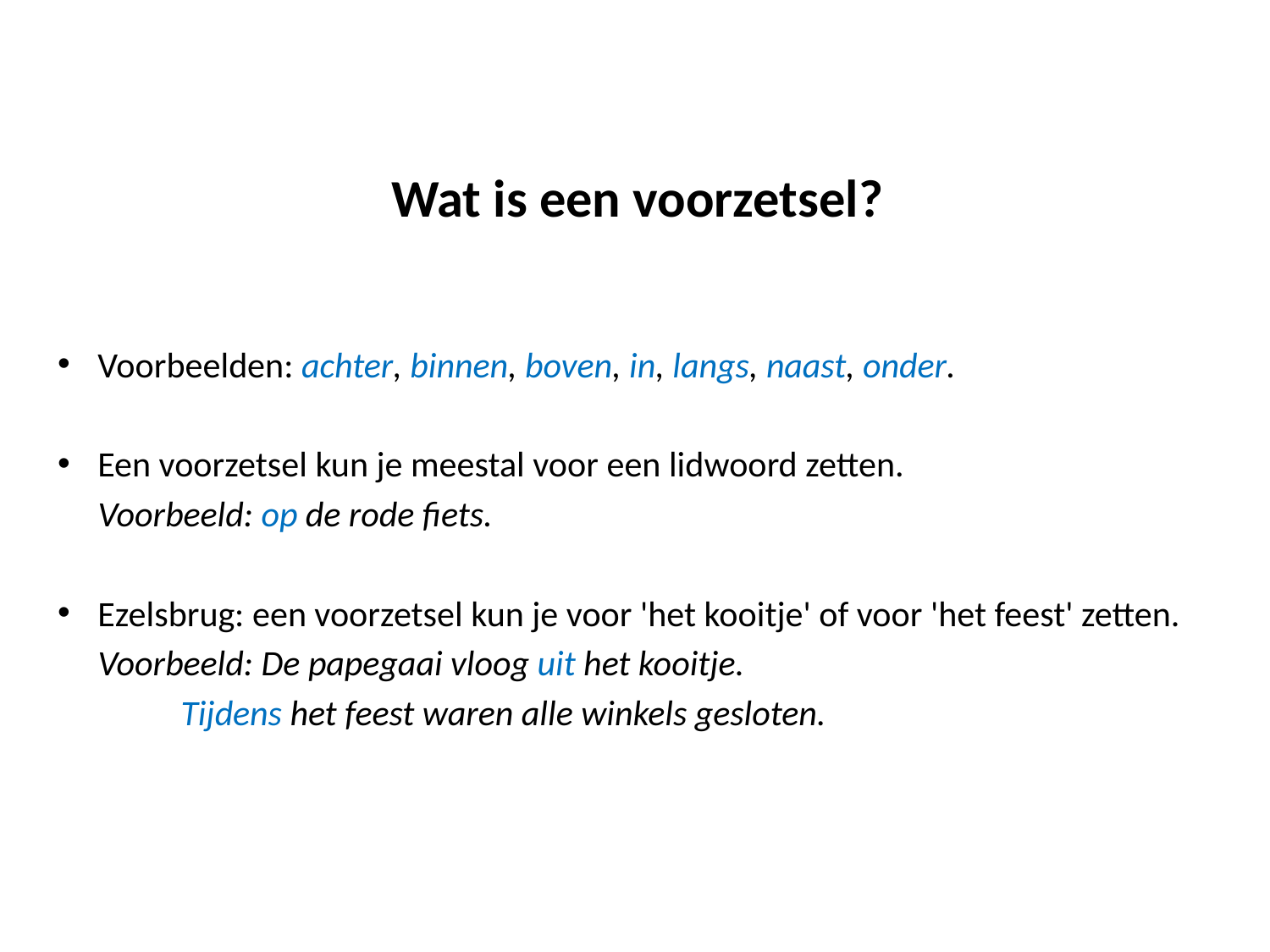

# Wat is een voorzetsel?

Voorbeelden: achter, binnen, boven, in, langs, naast, onder.

Een voorzetsel kun je meestal voor een lidwoord zetten.
     Voorbeeld: op de rode fiets.

Ezelsbrug: een voorzetsel kun je voor 'het kooitje' of voor 'het feest' zetten.
     Voorbeeld: De papegaai vloog uit het kooitje.
	            Tijdens het feest waren alle winkels gesloten.